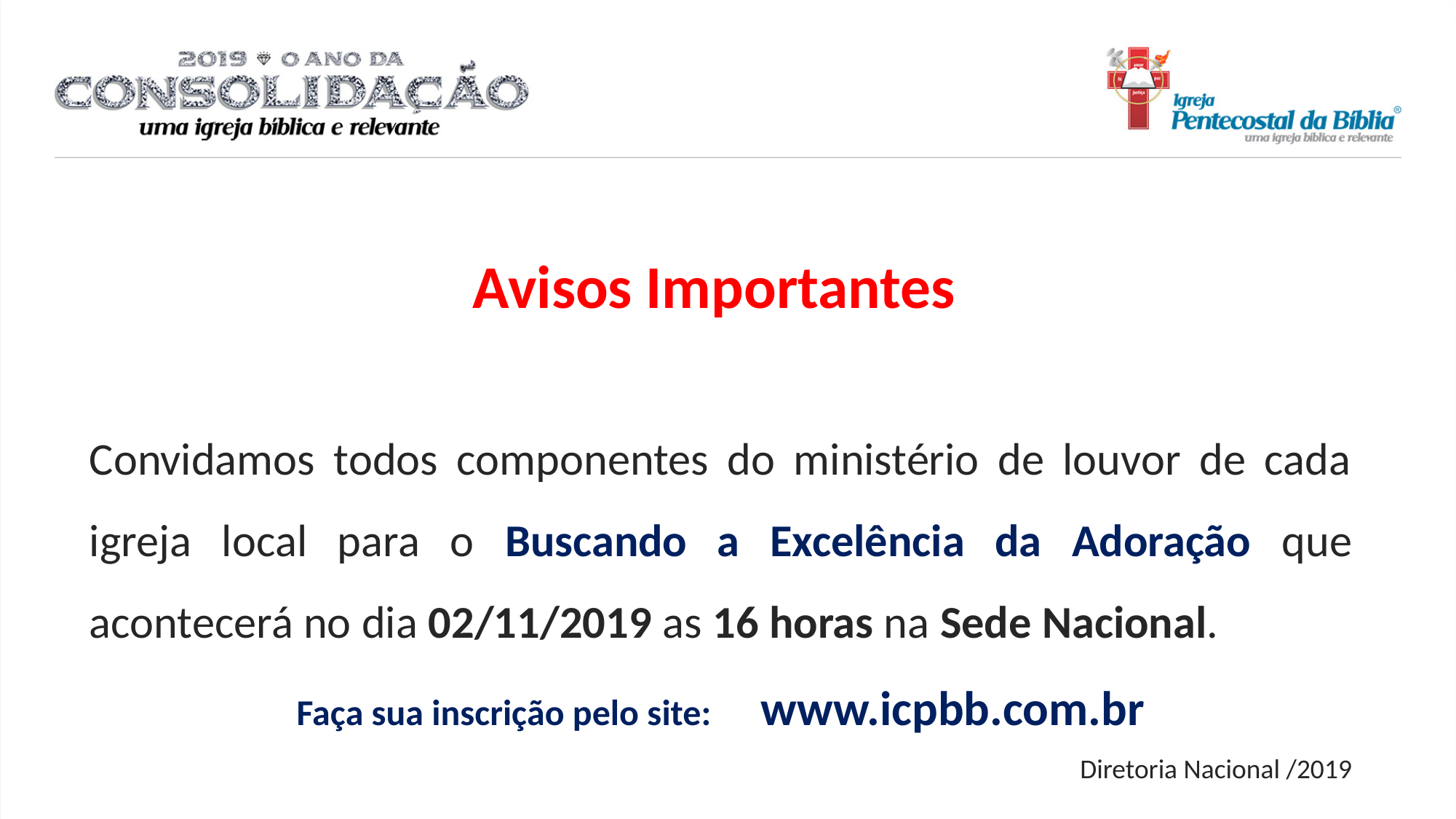

Avisos Importantes

Convidamos todos componentes do ministério de louvor de cada igreja local para o Buscando a Excelência da Adoração que acontecerá no dia 02/11/2019 as 16 horas na Sede Nacional.
Faça sua inscrição pelo site:      www.icpbb.com.br
Diretoria Nacional /2019